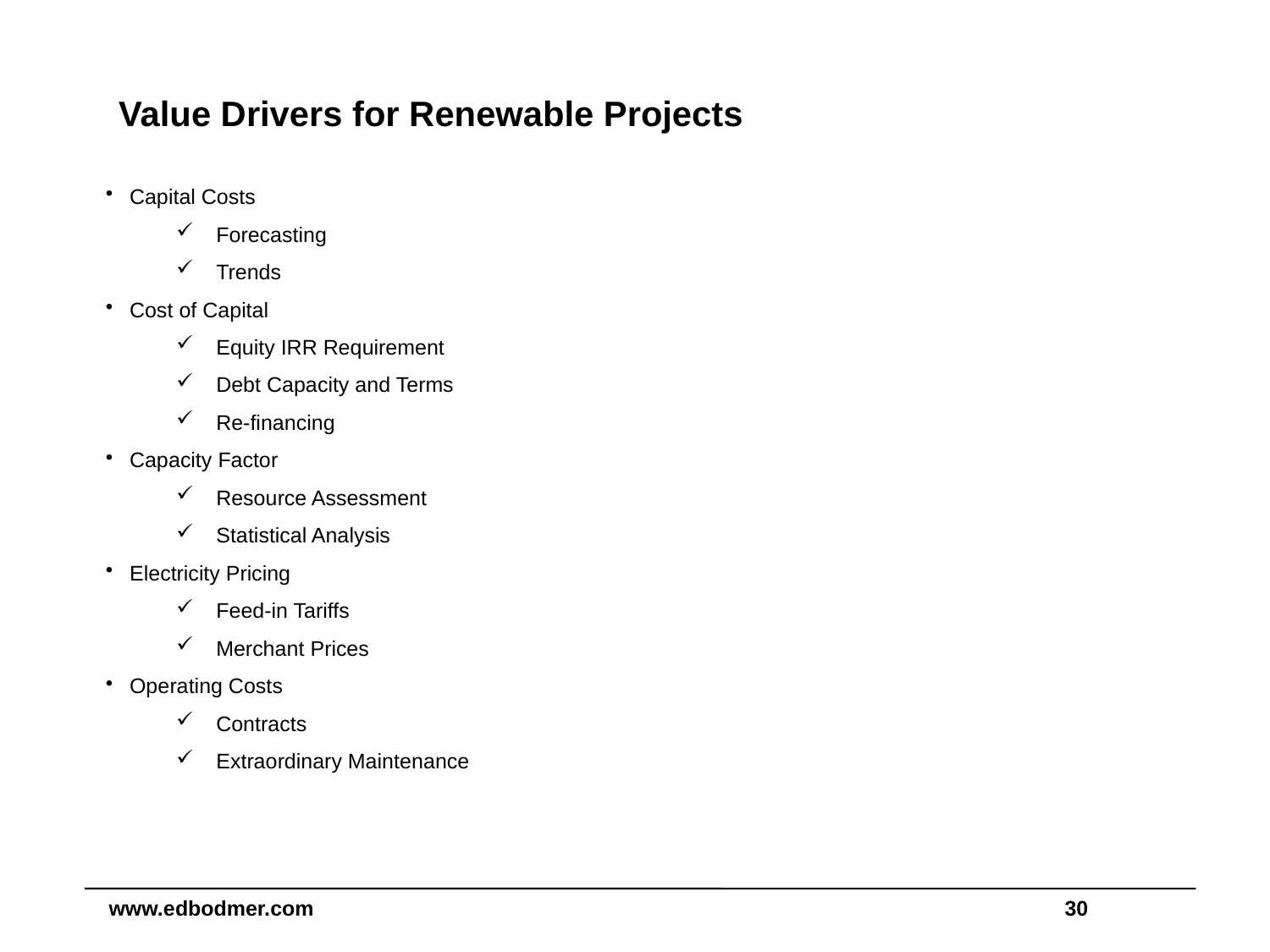

# Value Drivers for Renewable Projects
Capital Costs
Forecasting
Trends
Cost of Capital
Equity IRR Requirement
Debt Capacity and Terms
Re-financing
Capacity Factor
Resource Assessment
Statistical Analysis
Electricity Pricing
Feed-in Tariffs
Merchant Prices
Operating Costs
Contracts
Extraordinary Maintenance